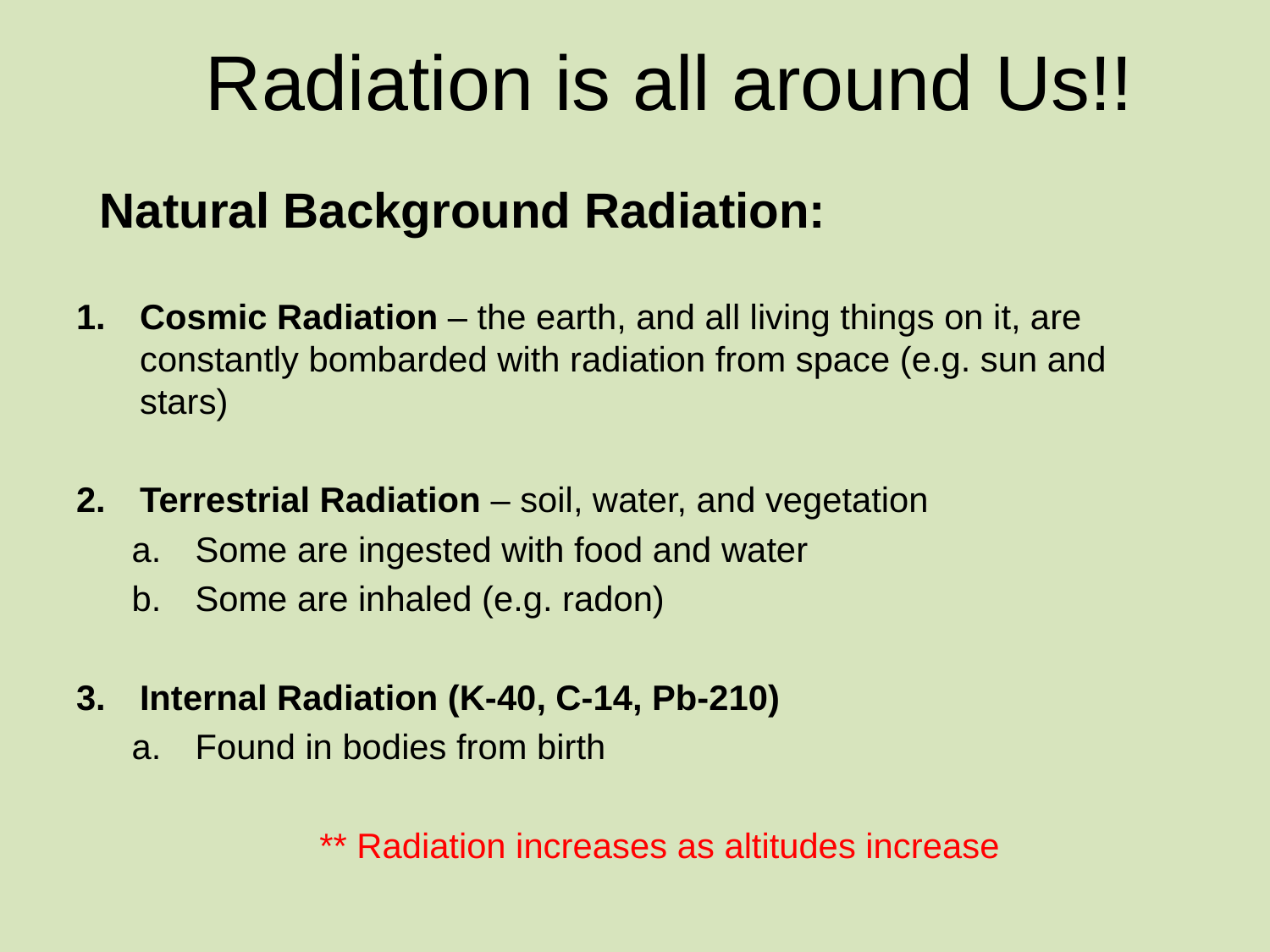

# Radiation is all around Us!!
  Natural Background Radiation:

Cosmic Radiation – the earth, and all living things on it, are constantly bombarded with radiation from space (e.g. sun and stars)

Terrestrial Radiation – soil, water, and vegetation
Some are ingested with food and water
Some are inhaled (e.g. radon)

Internal Radiation (K-40, C-14, Pb-210)
Found in bodies from birth

                         ** Radiation increases as altitudes increase